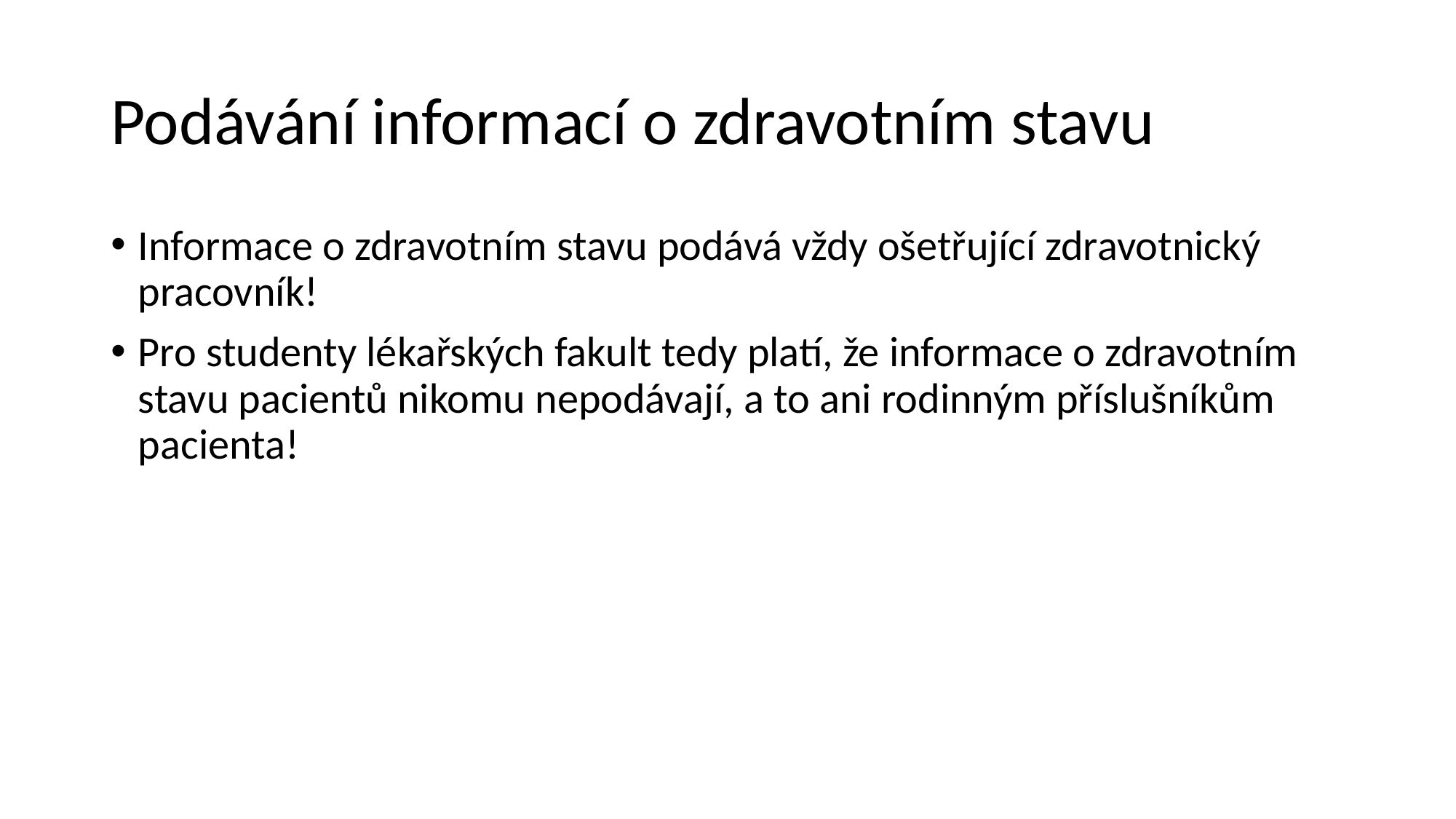

# Podávání informací o zdravotním stavu
Informace o zdravotním stavu podává vždy ošetřující zdravotnický pracovník!
Pro studenty lékařských fakult tedy platí, že informace o zdravotním stavu pacientů nikomu nepodávají, a to ani rodinným příslušníkům pacienta!